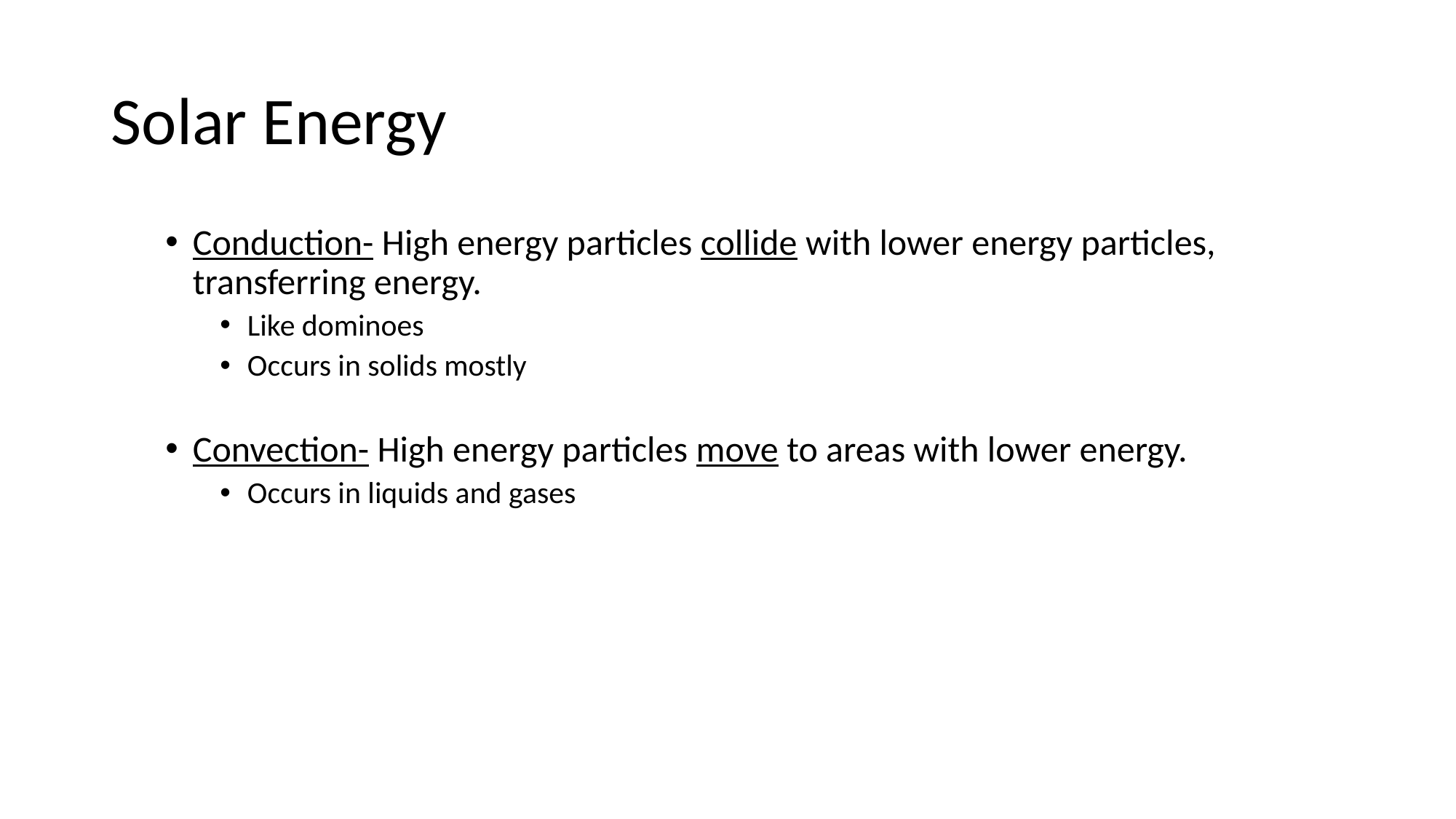

# Solar Energy
Conduction- High energy particles collide with lower energy particles, transferring energy.
Like dominoes
Occurs in solids mostly

Convection- High energy particles move to areas with lower energy.
Occurs in liquids and gases